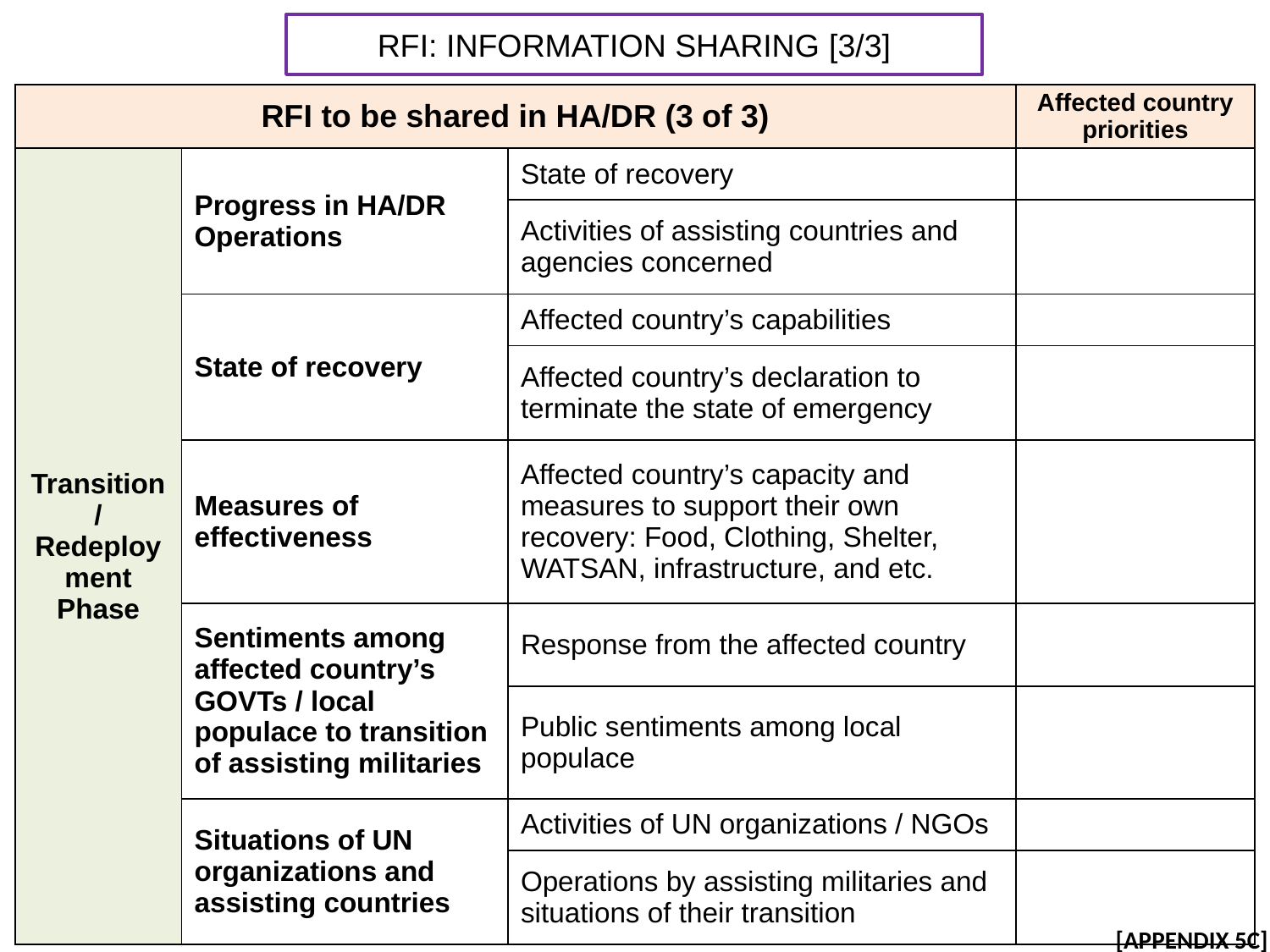

RFI: INFORMATION SHARING [3/3]
| RFI to be shared in HA/DR (3 of 3) |  |  | Affected country priorities |
| --- | --- | --- | --- |
| Transition / Redeployment Phase | Progress in HA/DR Operations | State of recovery |  |
|  |  | Activities of assisting countries and agencies concerned |  |
|  | State of recovery | Affected country’s capabilities |  |
|  |  | Affected country’s declaration to terminate the state of emergency |  |
|  | Measures of effectiveness | Affected country’s capacity and measures to support their own recovery: Food, Clothing, Shelter, WATSAN, infrastructure, and etc. |  |
|  | Sentiments among affected country’s GOVTs / local populace to transition of assisting militaries | Response from the affected country |  |
|  |  | Public sentiments among local populace |  |
|  | Situations of UN organizations and assisting countries | Activities of UN organizations / NGOs |  |
|  |  | Operations by assisting militaries and situations of their transition |  |
[APPENDIX 5C]